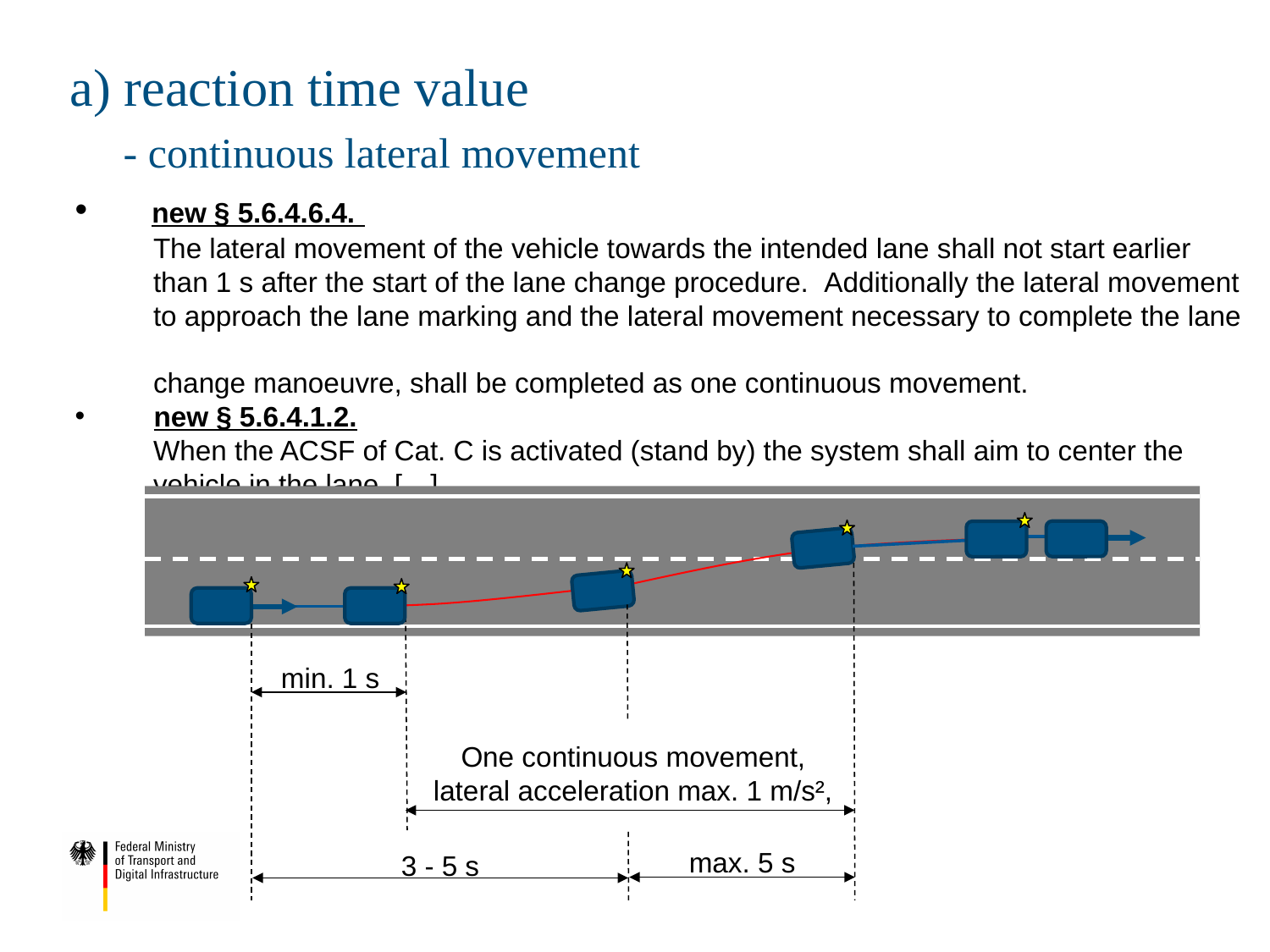

# a) reaction time value - continuous lateral movement
   new § 5.6.4.6.4.
          The lateral movement of the vehicle towards the intended lane shall not start earlier
          than 1 s after the start of the lane change procedure.  Additionally the lateral movement
          to approach the lane marking and the lateral movement necessary to complete the lane
          change manoeuvre, shall be completed as one continuous movement.
     new § 5.6.4.1.2.
          When the ACSF of Cat. C is activated (stand by) the system shall aim to center the
          vehicle in the lane. […]

min. 1 s

One continuous movement,
lateral acceleration max. 1 m/s²,
max. 5 s
3 - 5 s

8
8